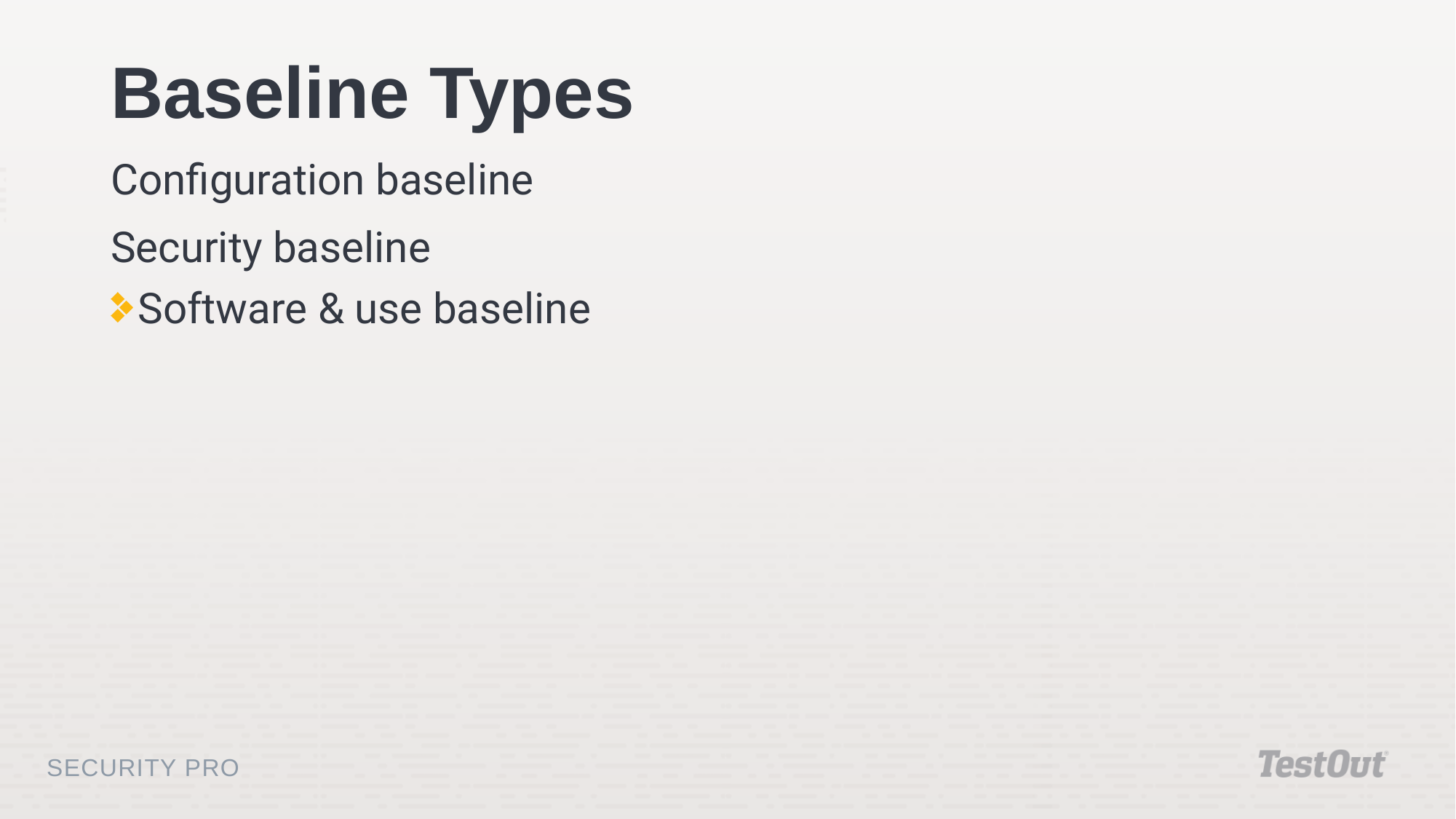

# Baseline Types
Configuration baseline
Security baseline
Software & use baseline
Security Pro